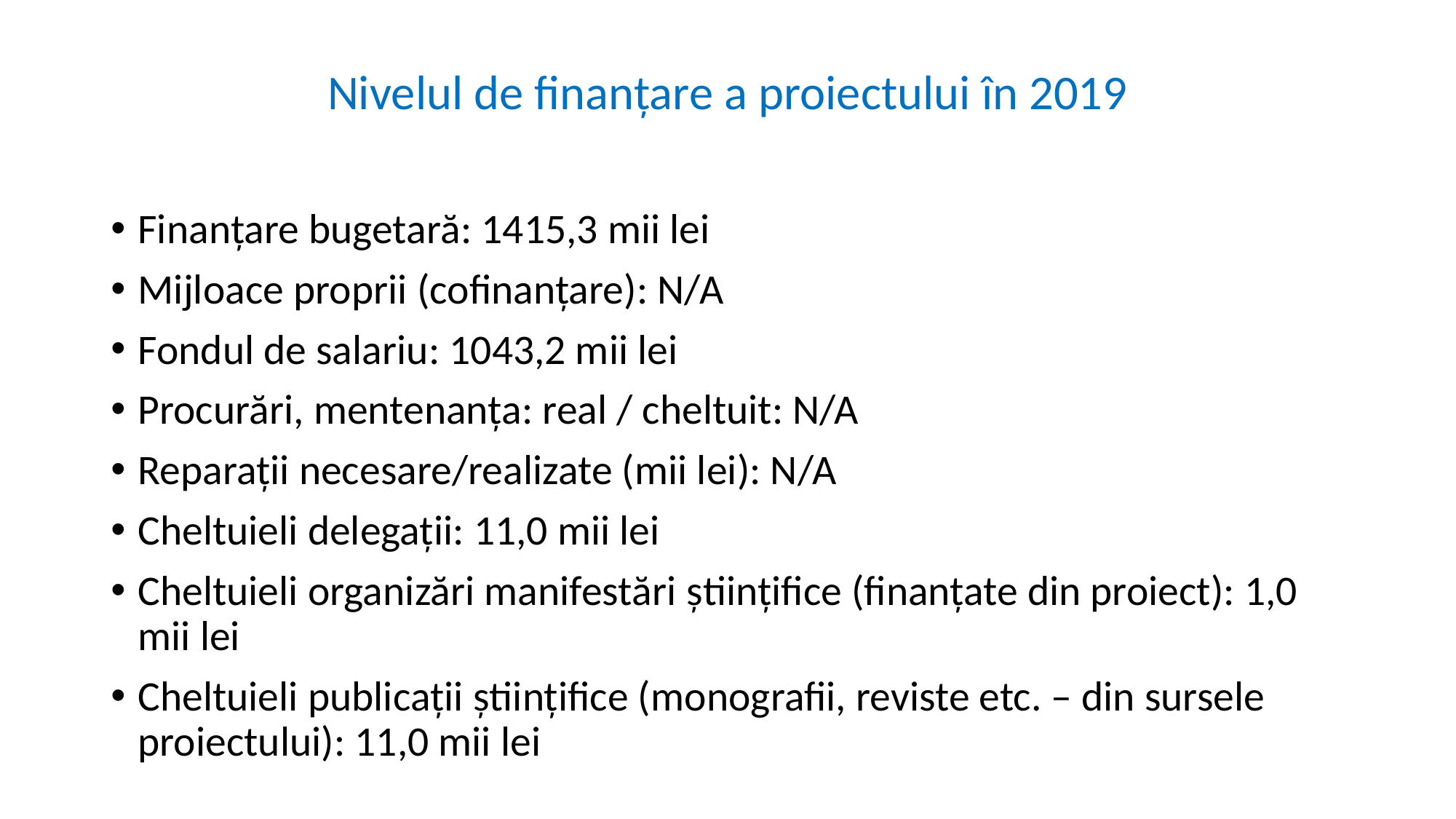

# Nivelul de finanțare a proiectului în 2019
Finanţare bugetară: 1415,3 mii lei
Mijloace proprii (cofinanțare): N/A
Fondul de salariu: 1043,2 mii lei
Procurări, mentenanța: real / cheltuit: N/A
Reparații necesare/realizate (mii lei): N/A
Cheltuieli delegații: 11,0 mii lei
Cheltuieli organizări manifestări științifice (finanțate din proiect): 1,0 mii lei
Cheltuieli publicații științifice (monografii, reviste etc. – din sursele proiectului): 11,0 mii lei